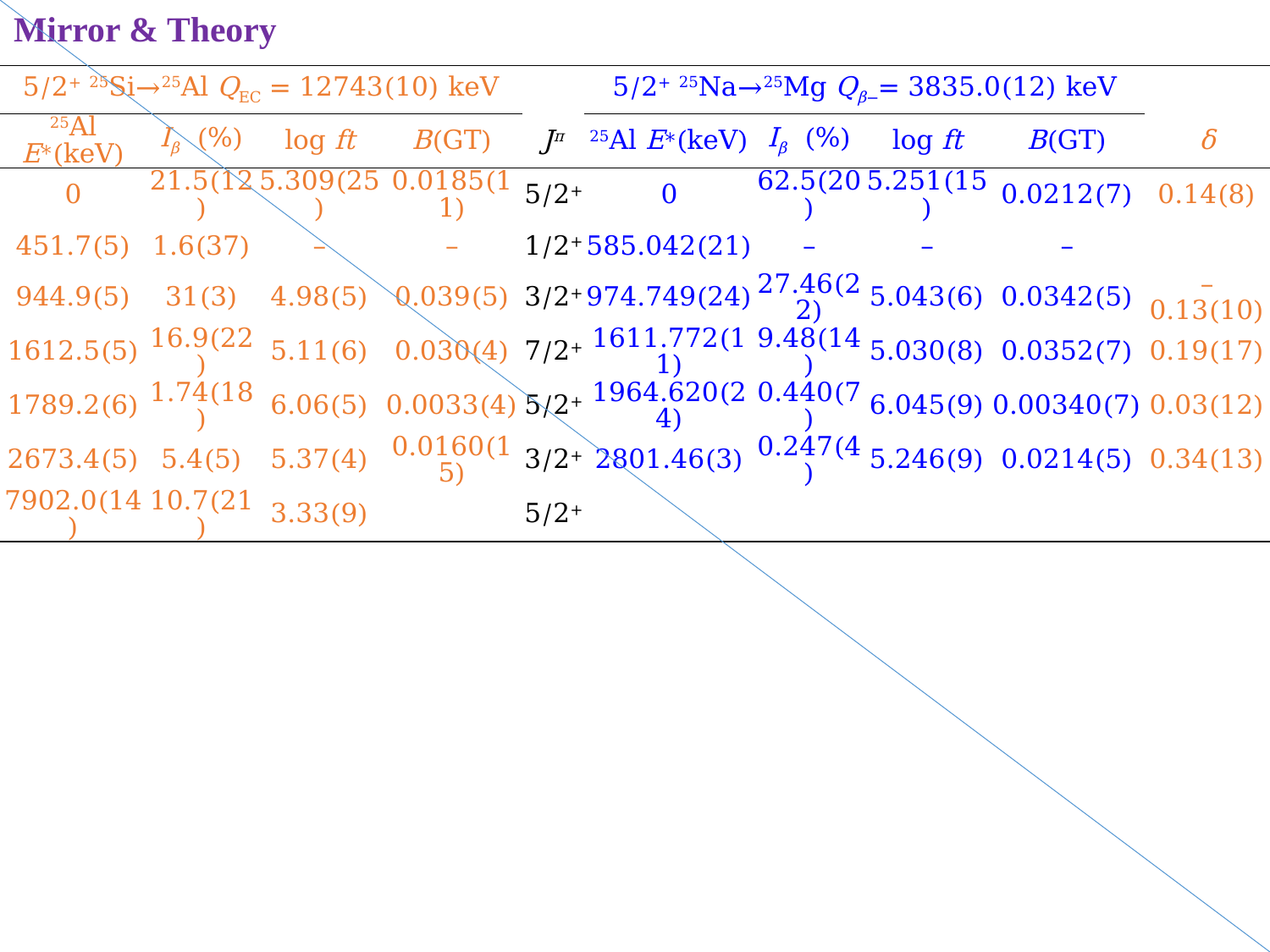

Mirror & Theory
| 5/2+ 25Si→25Al QEC = 12743(10) keV |  |  |  |  | 5/2+ 25Na→25Mg Qβ−= 3835.0(12) keV |  |  |  |  |
| --- | --- | --- | --- | --- | --- | --- | --- | --- | --- |
| 25Al E∗(keV) | Iβ (%) | log ft | B(GT) | Jπ | 25Al E∗(keV) | Iβ (%) | log ft | B(GT) | δ |
| 0 | 21.5(12) | 5.309(25) | 0.0185(11) | 5/2+ | 0 | 62.5(20) | 5.251(15) | 0.0212(7) | 0.14(8) |
| 451.7(5) | 1.6(37) | – | – | 1/2+ | 585.042(21) | – | – | – |  |
| 944.9(5) | 31(3) | 4.98(5) | 0.039(5) | 3/2+ | 974.749(24) | 27.46(22) | 5.043(6) | 0.0342(5) | –0.13(10) |
| 1612.5(5) | 16.9(22) | 5.11(6) | 0.030(4) | 7/2+ | 1611.772(11) | 9.48(14) | 5.030(8) | 0.0352(7) | 0.19(17) |
| 1789.2(6) | 1.74(18) | 6.06(5) | 0.0033(4) | 5/2+ | 1964.620(24) | 0.440(7) | 6.045(9) | 0.00340(7) | 0.03(12) |
| 2673.4(5) | 5.4(5) | 5.37(4) | 0.0160(15) | 3/2+ | 2801.46(3) | 0.247(4) | 5.246(9) | 0.0214(5) | 0.34(13) |
| 7902.0(14) | 10.7(21) | 3.33(9) |  | 5/2+ |  |  |  |  |  |